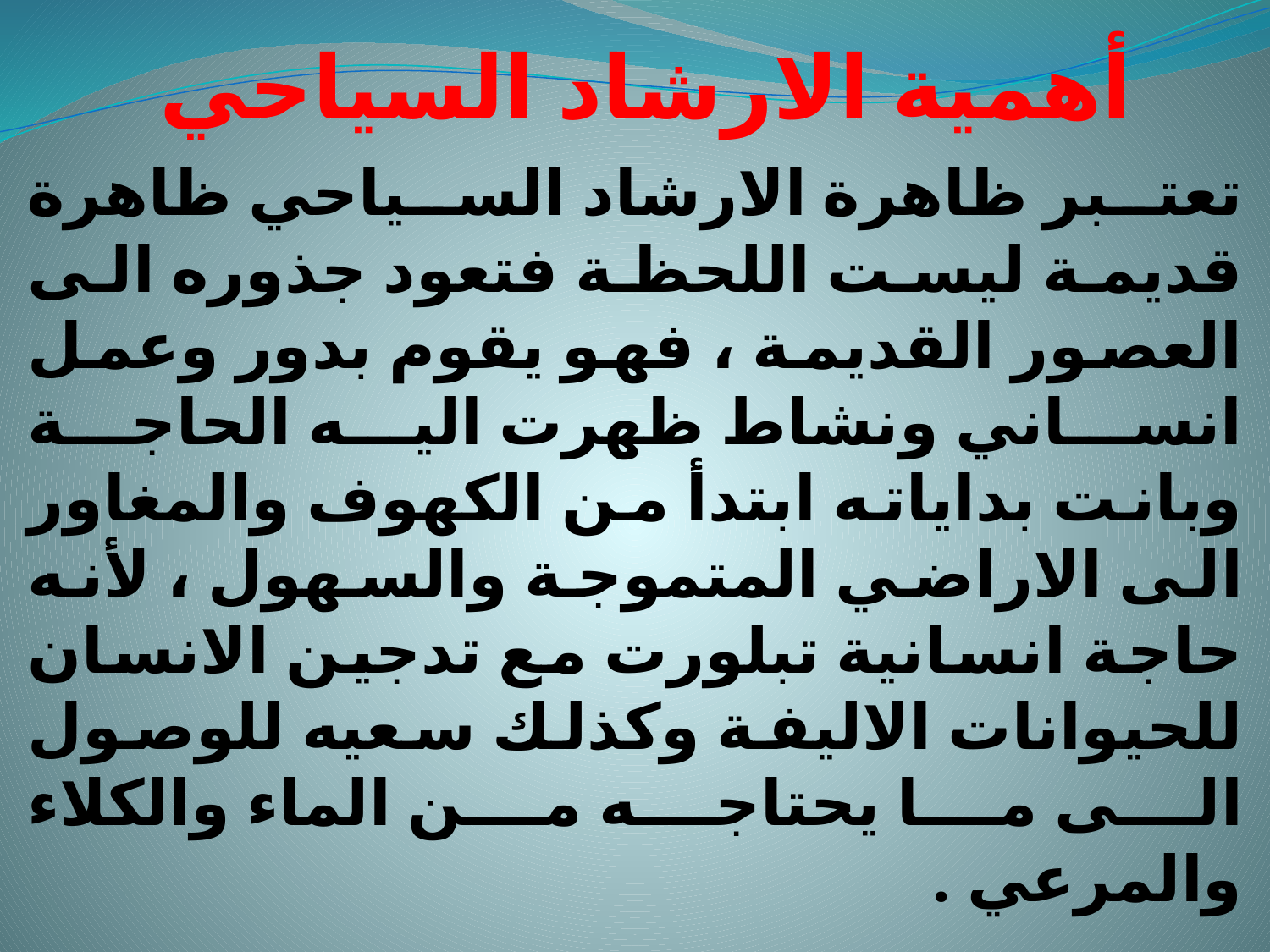

# أهمية الارشاد السياحي
تعتبر ظاهرة الارشاد السياحي ظاهرة قديمة ليست اللحظة فتعود جذوره الى العصور القديمة ، فهو يقوم بدور وعمل انساني ونشاط ظهرت اليه الحاجة وبانت بداياته ابتدأ من الكهوف والمغاور الى الاراضي المتموجة والسهول ، لأنه حاجة انسانية تبلورت مع تدجين الانسان للحيوانات الاليفة وكذلك سعيه للوصول الى ما يحتاجه من الماء والكلاء والمرعي .